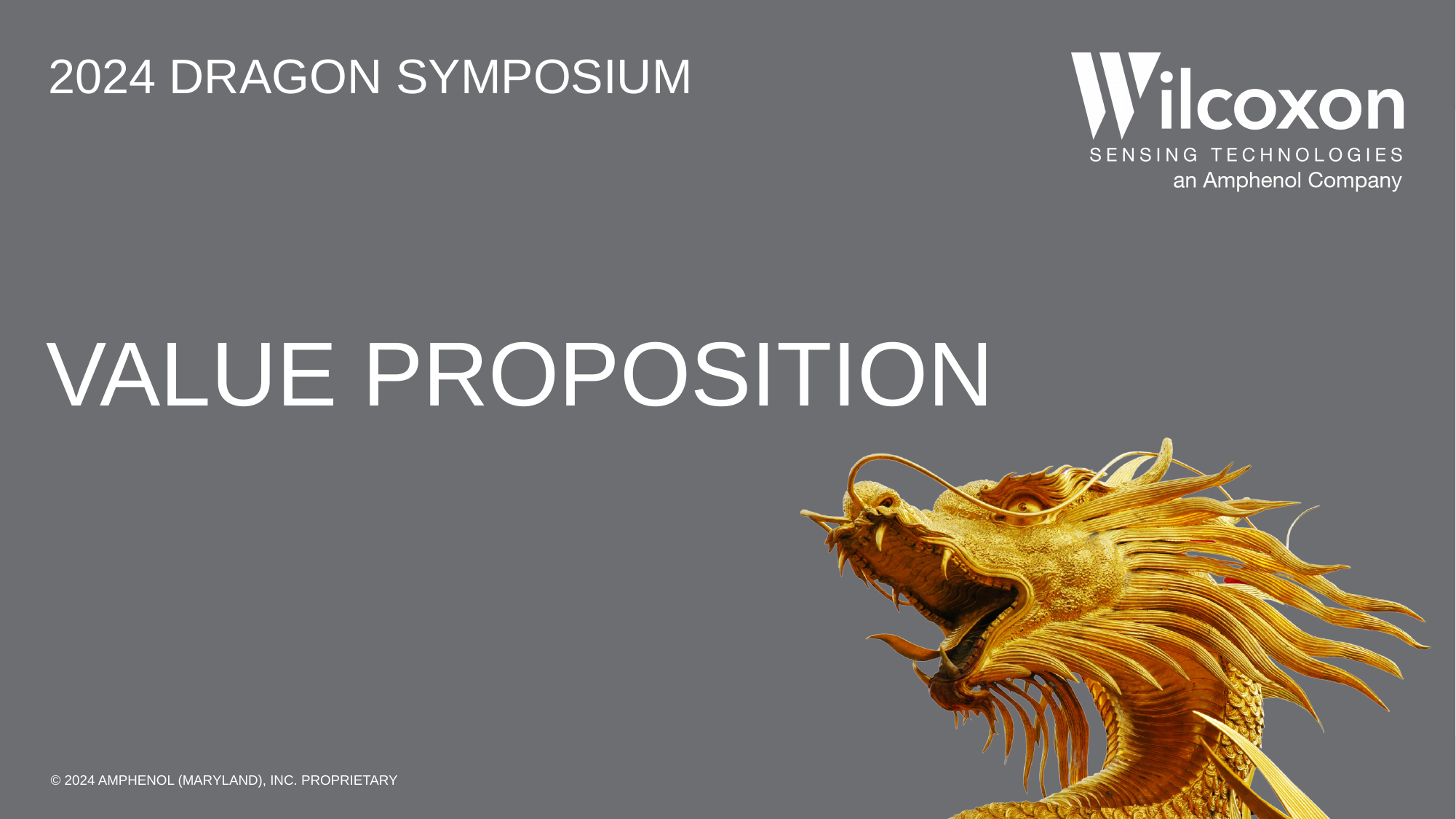

# Value proposition
© 2024 Amphenol (Maryland), Inc. Proprietary